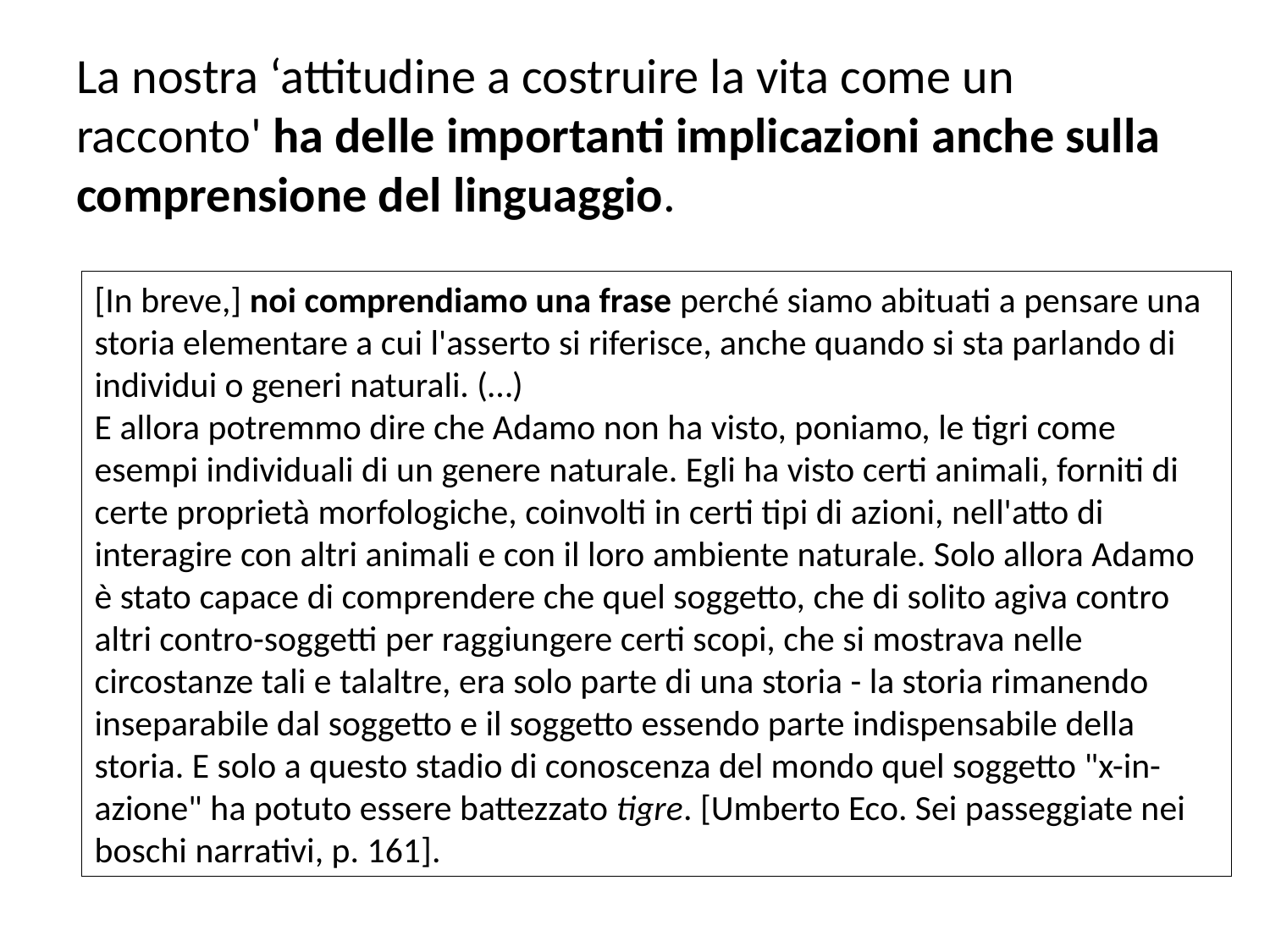

# La nostra ‘attitudine a costruire la vita come un racconto' ha delle importanti implicazioni anche sulla comprensione del linguaggio.
[In breve,] noi comprendiamo una frase perché siamo abituati a pensare una storia elementare a cui l'asserto si riferisce, anche quando si sta parlando di individui o generi naturali. (…)
E allora potremmo dire che Adamo non ha visto, poniamo, le tigri come esempi individuali di un genere naturale. Egli ha visto certi animali, forniti di certe proprietà morfologiche, coinvolti in certi tipi di azioni, nell'atto di interagire con altri animali e con il loro ambiente naturale. Solo allora Adamo è stato capace di comprendere che quel soggetto, che di solito agiva contro altri contro-soggetti per raggiungere certi scopi, che si mostrava nelle circostanze tali e talaltre, era solo parte di una storia - la storia rimanendo inseparabile dal soggetto e il soggetto essendo parte indispensabile della storia. E solo a questo stadio di conoscenza del mondo quel soggetto "x-in-azione" ha potuto essere battezzato tigre. [Umberto Eco. Sei passeggiate nei boschi narrativi, p. 161].